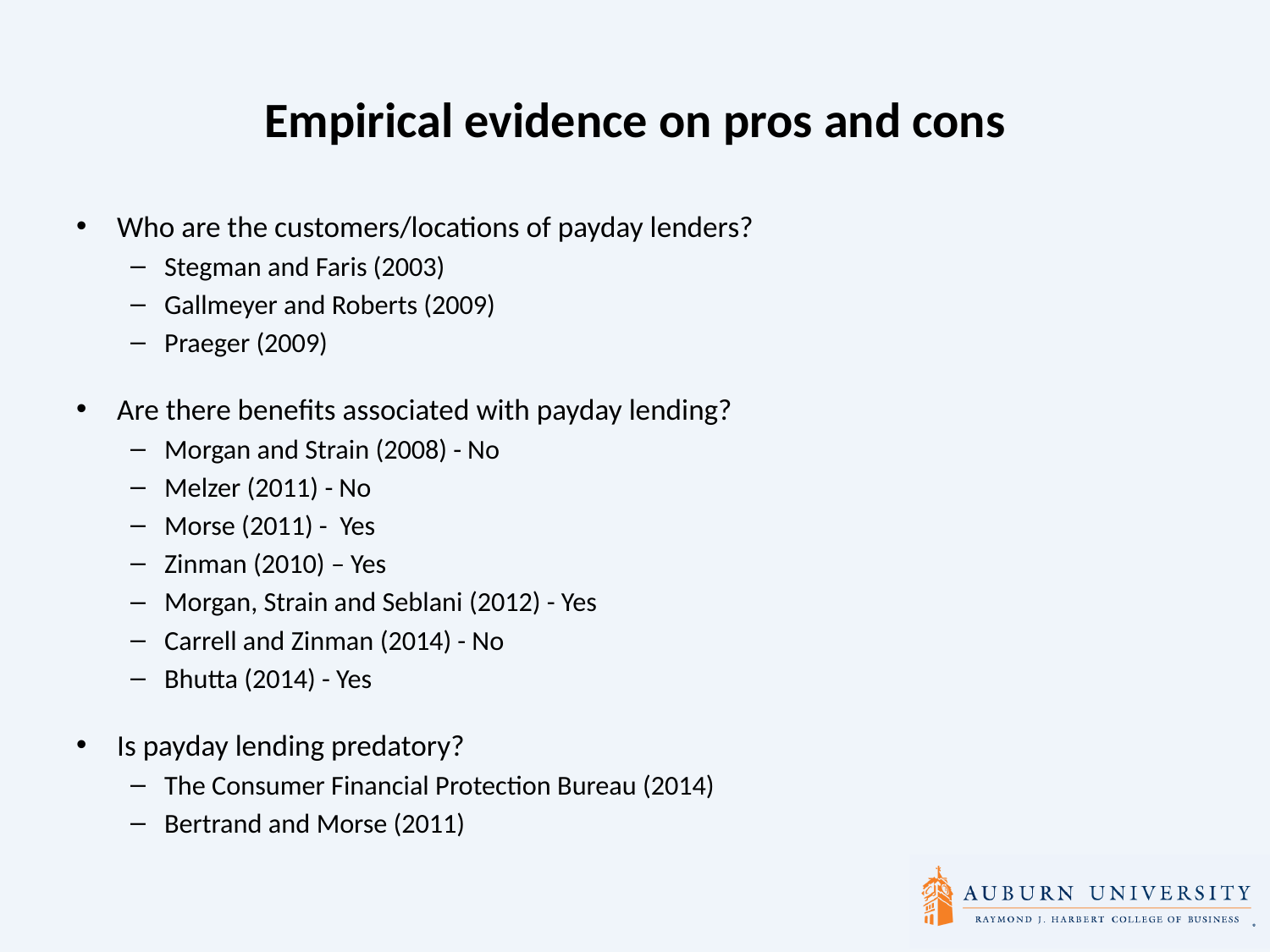

# Empirical evidence on pros and cons
Who are the customers/locations of payday lenders?
Stegman and Faris (2003)
Gallmeyer and Roberts (2009)
Praeger (2009)

Are there benefits associated with payday lending?
Morgan and Strain (2008) - No
Melzer (2011) - No
Morse (2011) -  Yes
Zinman (2010) – Yes
Morgan, Strain and Seblani (2012) - Yes
Carrell and Zinman (2014) - No
Bhutta (2014) - Yes

Is payday lending predatory?
The Consumer Financial Protection Bureau (2014)
Bertrand and Morse (2011)